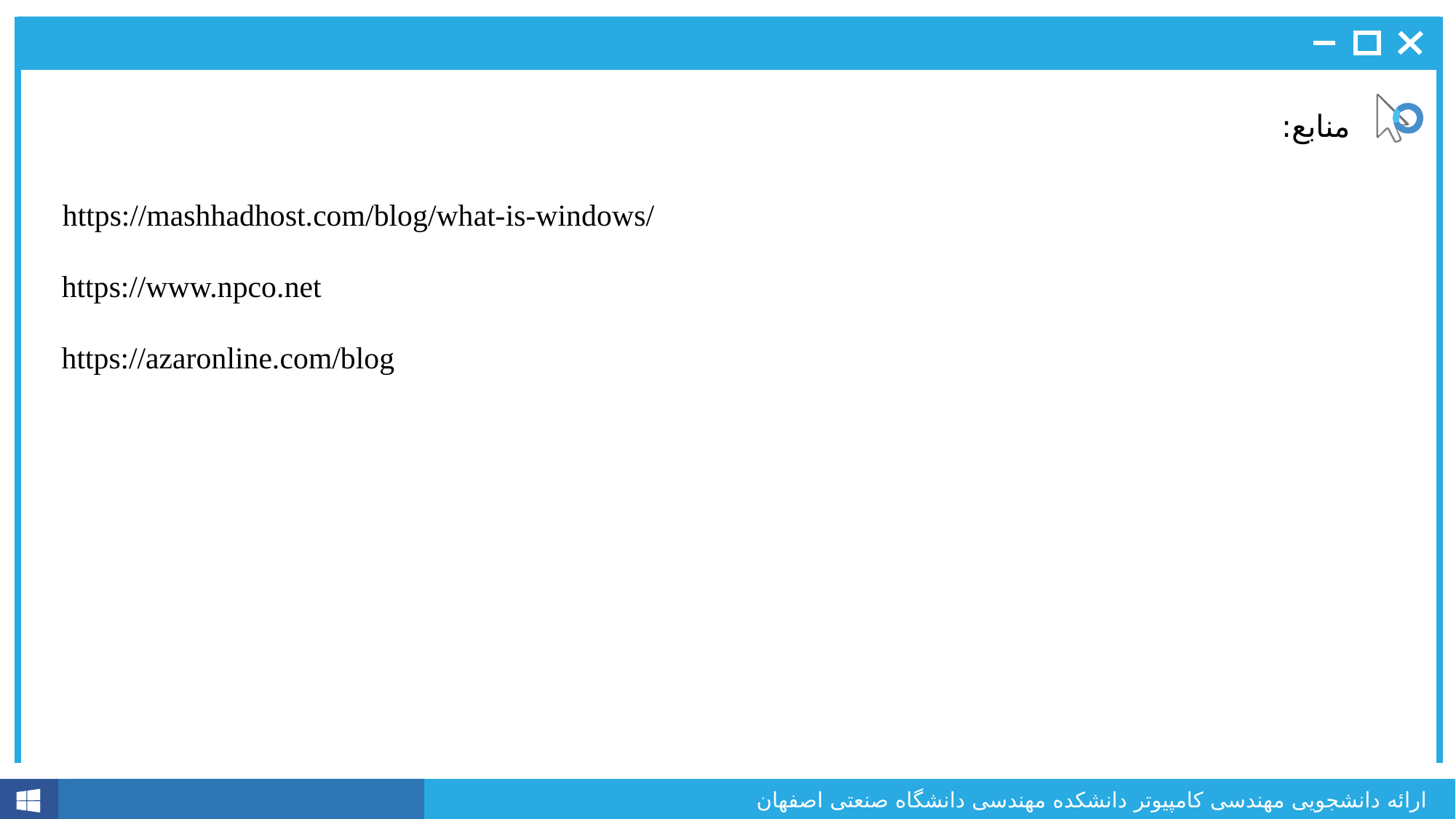

منابع:
https://mashhadhost.com/blog/what-is-windows/
https://www.npco.net
https://azaronline.com/blog
ارائه دانشجویی مهندسی کامپیوتر دانشکده مهندسی دانشگاه صنعتی اصفهان